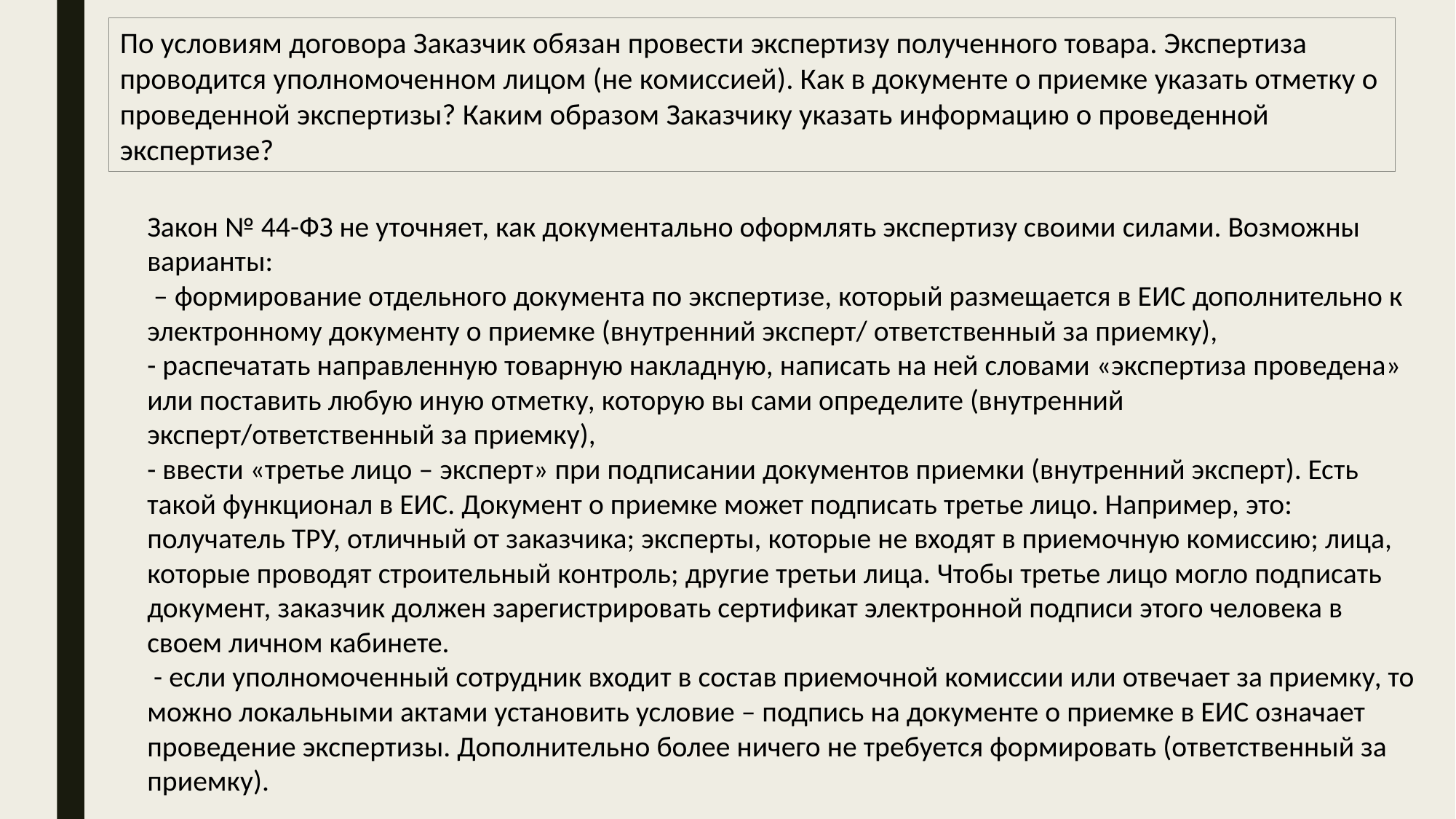

По условиям договора Заказчик обязан провести экспертизу полученного товара. Экспертиза проводится уполномоченном лицом (не комиссией). Как в документе о приемке указать отметку о проведенной экспертизы? Каким образом Заказчику указать информацию о проведенной экспертизе?
Закон № 44-ФЗ не уточняет, как документально оформлять экспертизу своими силами. Возможны варианты:
 – формирование отдельного документа по экспертизе, который размещается в ЕИС дополнительно к электронному документу о приемке (внутренний эксперт/ ответственный за приемку),
- распечатать направленную товарную накладную, написать на ней словами «экспертиза проведена» или поставить любую иную отметку, которую вы сами определите (внутренний эксперт/ответственный за приемку),
- ввести «третье лицо – эксперт» при подписании документов приемки (внутренний эксперт). Есть такой функционал в ЕИС. Документ о приемке может подписать третье лицо. Например, это: получатель ТРУ, отличный от заказчика; эксперты, которые не входят в приемочную комиссию; лица, которые проводят строительный контроль; другие третьи лица. Чтобы третье лицо могло подписать документ, заказчик должен зарегистрировать сертификат электронной подписи этого человека в своем личном кабинете.
 - если уполномоченный сотрудник входит в состав приемочной комиссии или отвечает за приемку, то можно локальными актами установить условие – подпись на документе о приемке в ЕИС означает проведение экспертизы. Дополнительно более ничего не требуется формировать (ответственный за приемку).